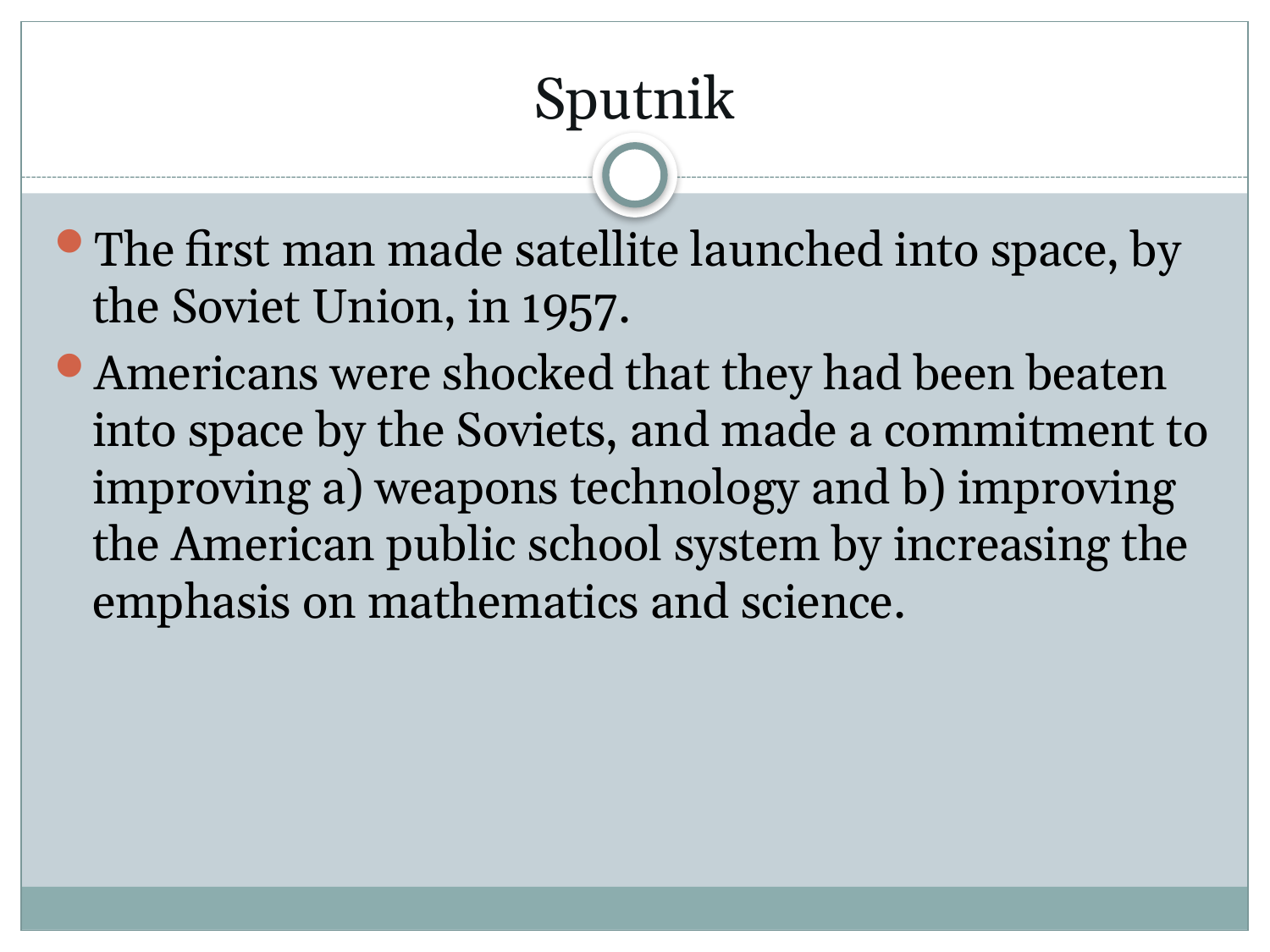

# Sputnik
The first man made satellite launched into space, by the Soviet Union, in 1957.
Americans were shocked that they had been beaten into space by the Soviets, and made a commitment to improving a) weapons technology and b) improving the American public school system by increasing the emphasis on mathematics and science.